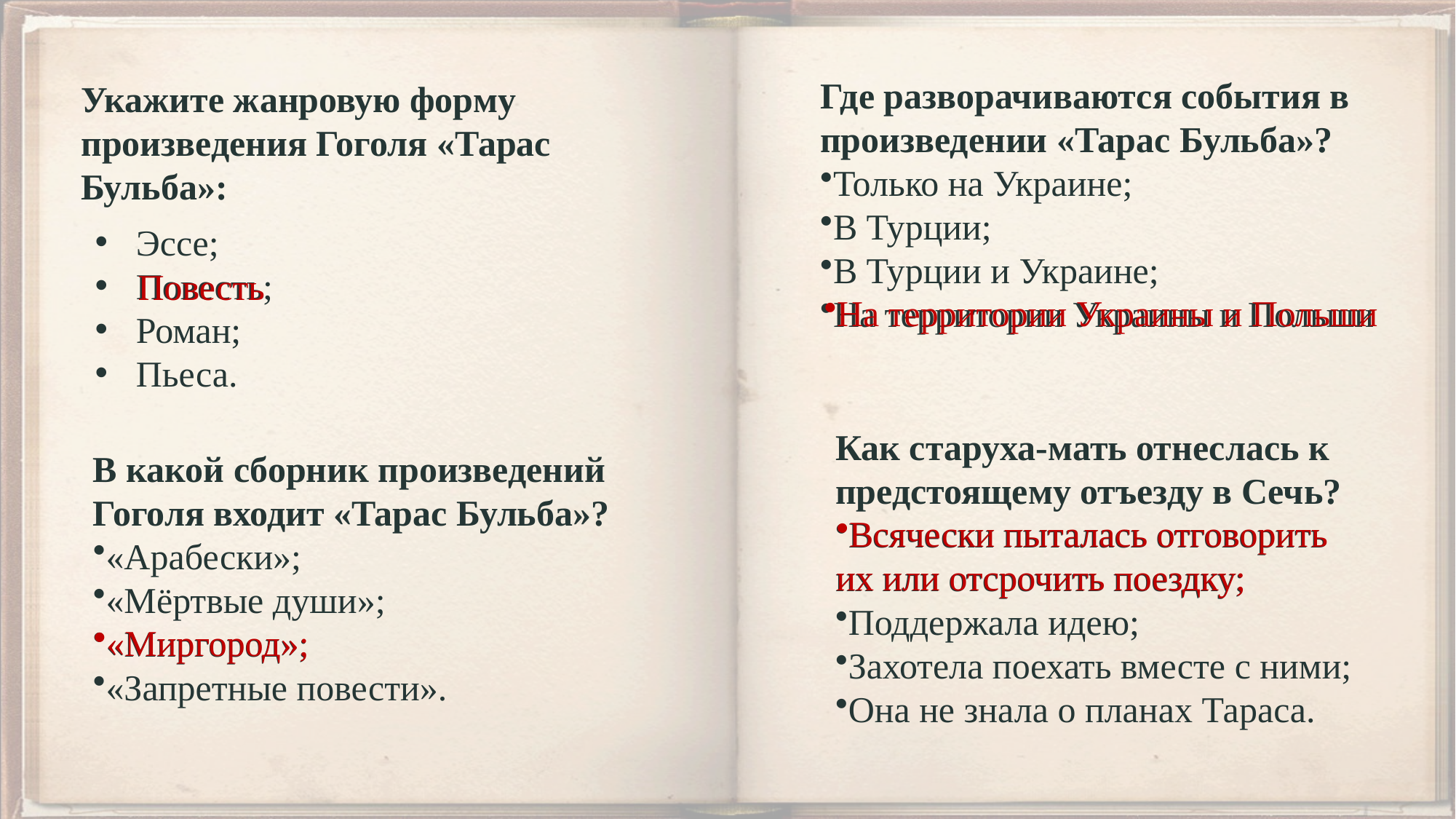

Укажите жанровую форму произведения Гоголя «Тарас Бульба»:
Где разворачиваются события в произведении «Тарас Бульба»?
Только на Украине;
В Турции;
В Турции и Украине;
На территории Украины и Польши

Эссе;
Повесть;
Роман;
Пьеса.
Повесть
На территории Украины и Польши
Как старуха-мать отнеслась к предстоящему отъезду в Сечь?
Всячески пыталась отговорить их или отсрочить поездку;
Поддержала идею;
Захотела поехать вместе с ними;
Она не знала о планах Тараса.

В какой сборник произведений Гоголя входит «Тарас Бульба»?
«Арабески»;
«Мёртвые души»;
«Миргород»;
«Запретные повести».

Всячески пыталась отговорить их или отсрочить поездку;
«Миргород»;